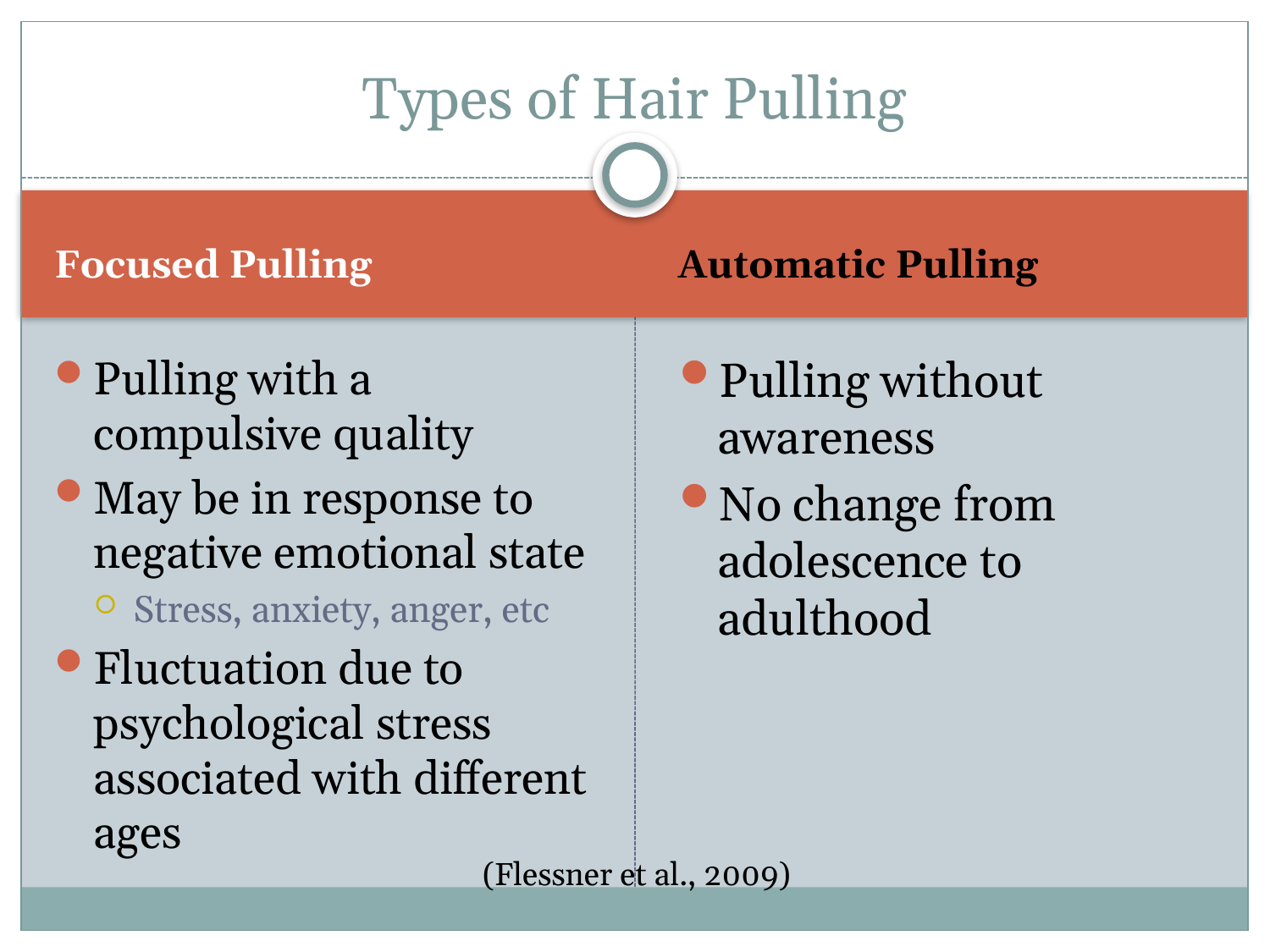

# Types of Hair Pulling
Focused Pulling
Automatic Pulling
Pulling with a compulsive quality
May be in response to negative emotional state
Stress, anxiety, anger, etc
Fluctuation due to psychological stress associated with different ages
Pulling without awareness
No change from adolescence to adulthood
(Flessner et al., 2009)